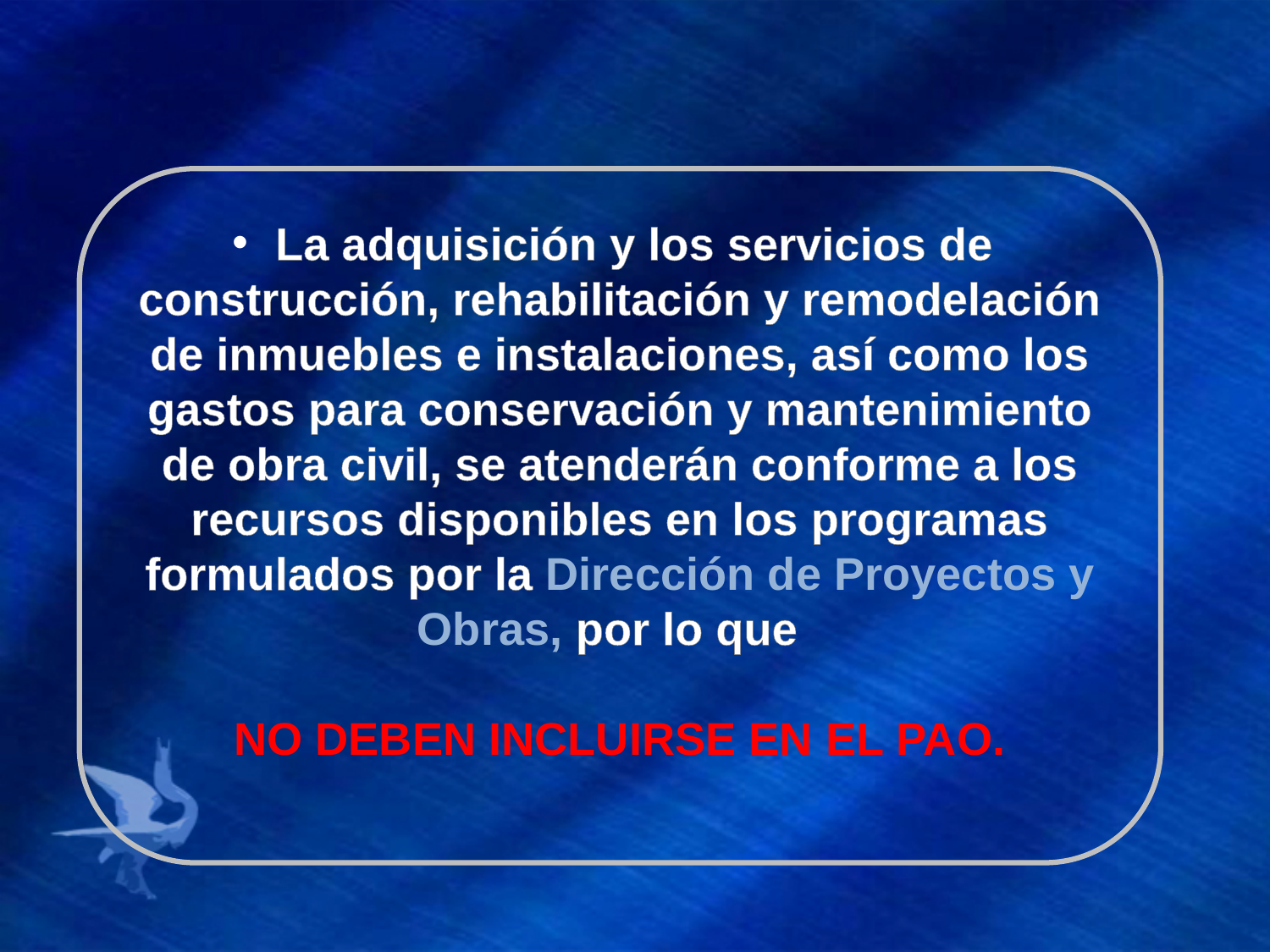

La adquisición y los servicios de construcción, rehabilitación y remodelación de inmuebles e instalaciones, así como los gastos para conservación y mantenimiento de obra civil, se atenderán conforme a los recursos disponibles en los programas formulados por la Dirección de Proyectos y Obras, por lo que

NO DEBEN INCLUIRSE EN EL PAO.